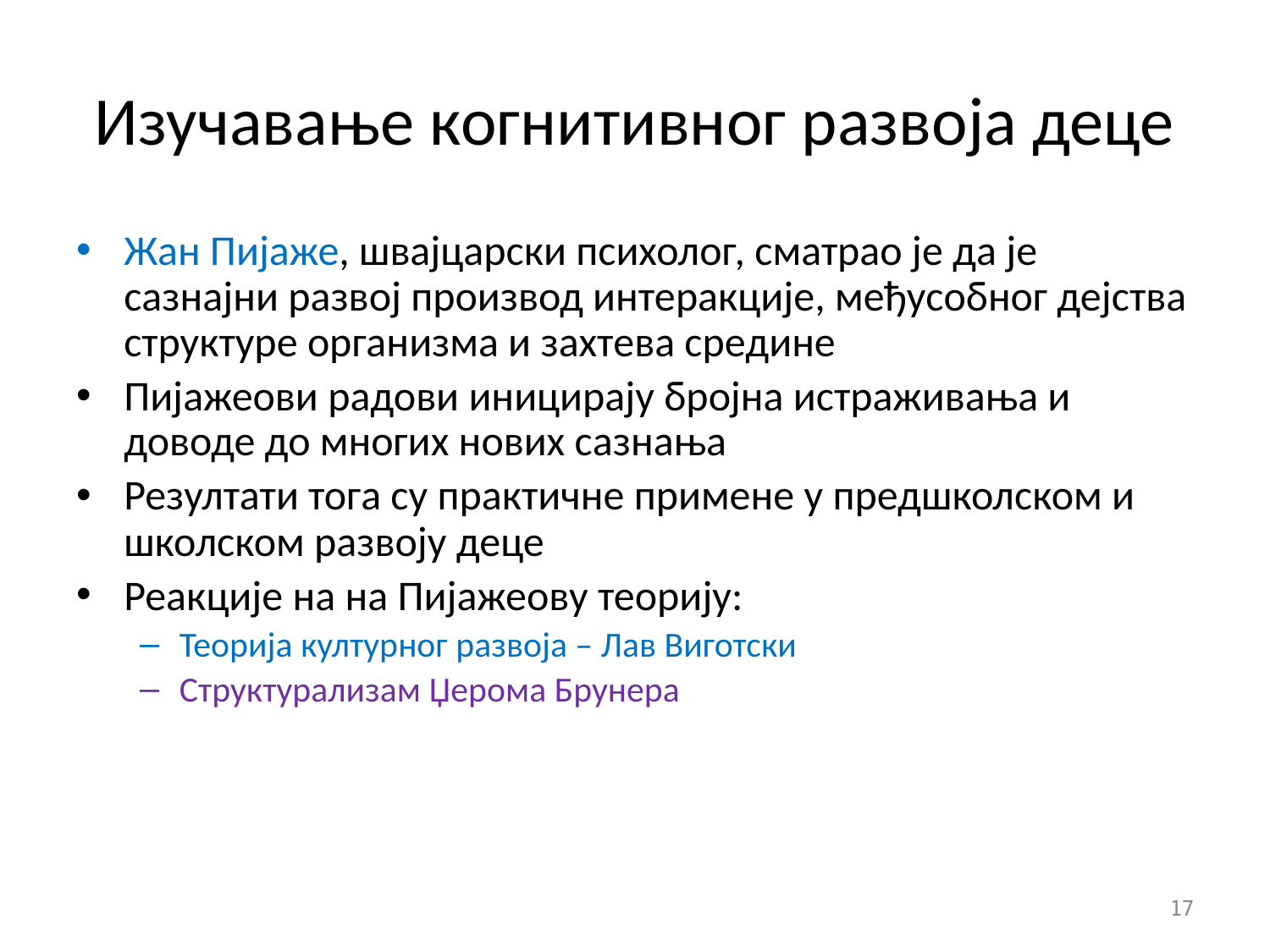

# Изучавање когнитивног развоја деце
Жан Пијаже, швајцарски психолог, сматрао је да је сазнајни развој производ интеракције, међусобног дејства структуре организма и захтева средине
Пијажеови радови иницирају бројна истраживања и доводе до многих нових сазнања
Резултати тога су практичне примене у предшколском и школском развоју деце
Реакције на на Пијажеову теорију:
Теорија културног развоја – Лав Виготски
Структурализам Џерома Брунера
17